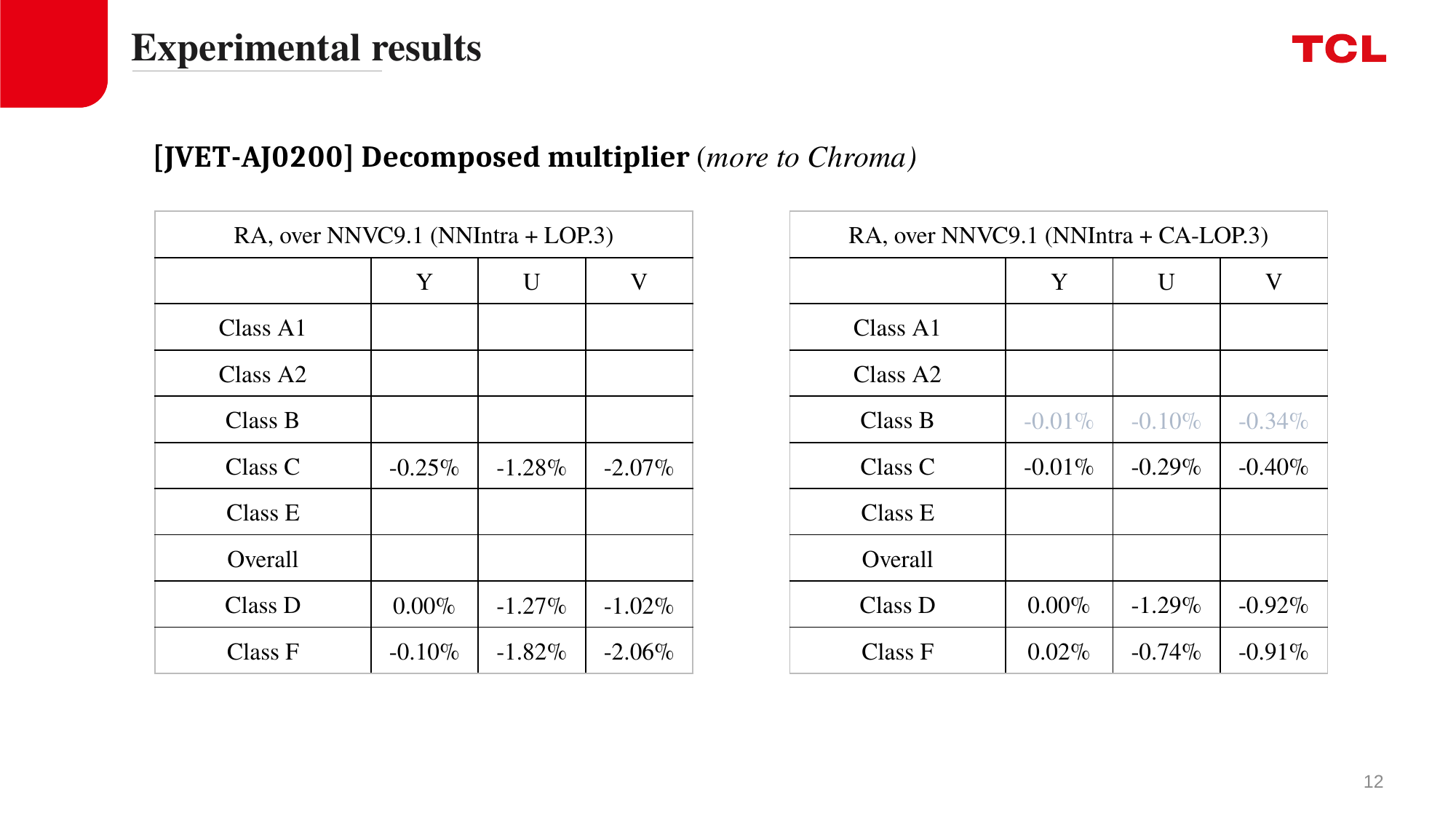

Experimental results
[JVET-AJ0200] Decomposed multiplier (more to Chroma)
| RA, over NNVC9.1 (NNIntra + LOP.3) |  |  |  |
| --- | --- | --- | --- |
|  | Y | U | V |
| Class A1 |  |  |  |
| Class A2 |  |  |  |
| Class B |  |  |  |
| Class C | -0.25% | -1.28% | -2.07% |
| Class E |  |  |  |
| Overall |  |  |  |
| Class D | 0.00% | -1.27% | -1.02% |
| Class F | -0.10% | -1.82% | -2.06% |
| RA, over NNVC9.1 (NNIntra + CA-LOP.3) |  |  |  |
| --- | --- | --- | --- |
|  | Y | U | V |
| Class A1 |  |  |  |
| Class A2 |  |  |  |
| Class B | -0.01% | -0.10% | -0.34% |
| Class C | -0.01% | -0.29% | -0.40% |
| Class E |  |  |  |
| Overall |  |  |  |
| Class D | 0.00% | -1.29% | -0.92% |
| Class F | 0.02% | -0.74% | -0.91% |
12